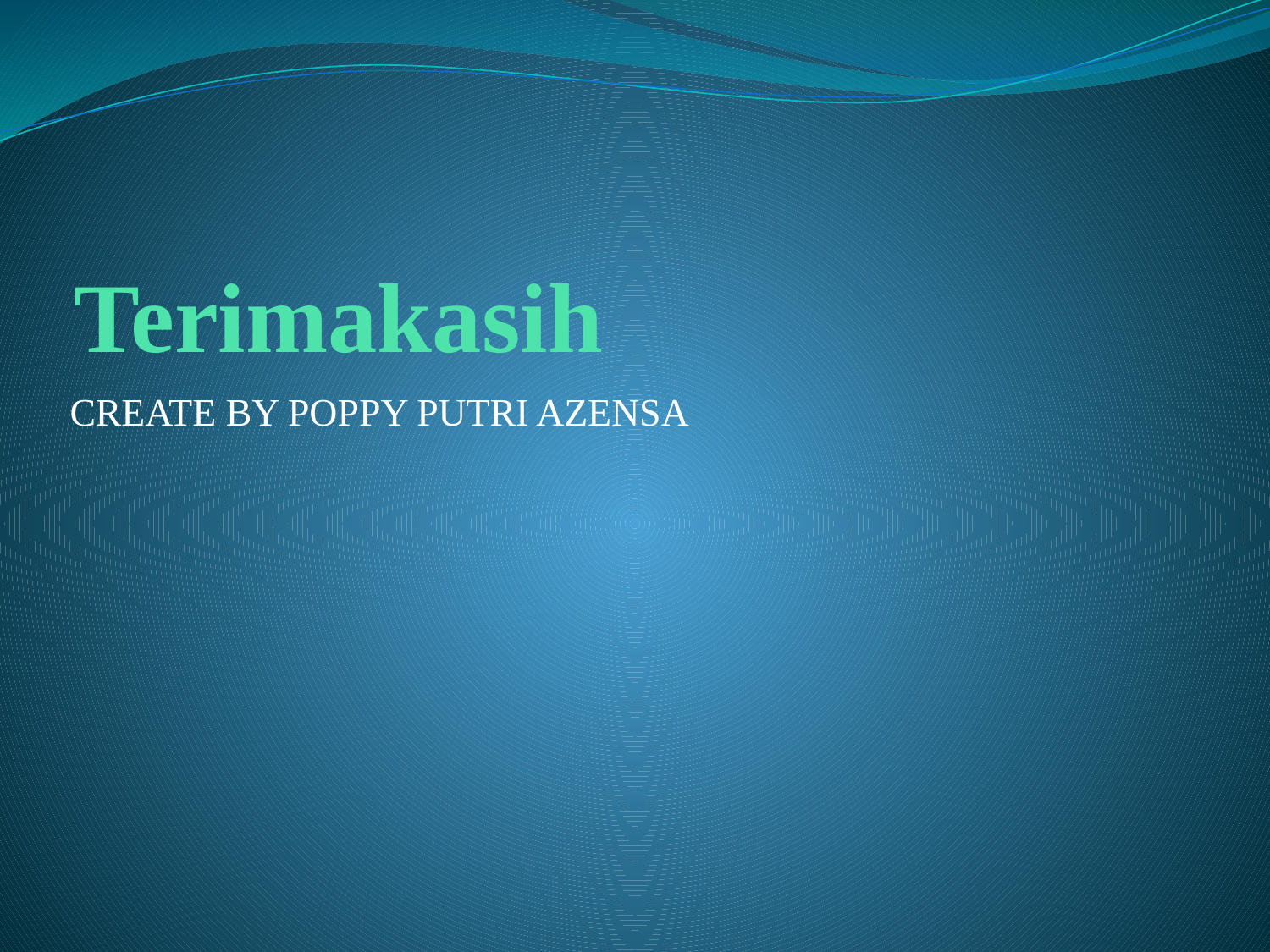

# Terimakasih
CREATE BY POPPY PUTRI AZENSA